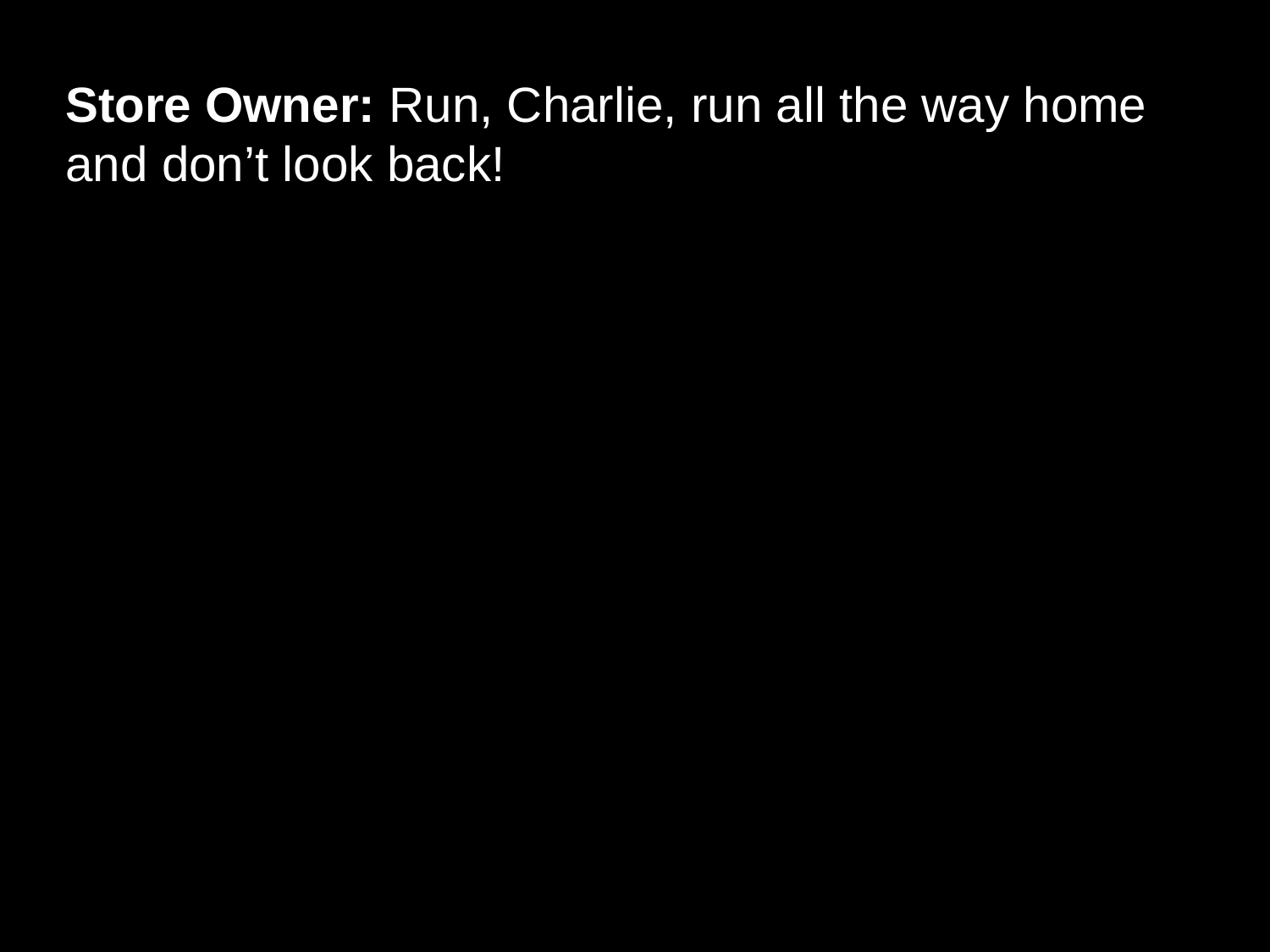

# Store Owner: Run, Charlie, run all the way home and don’t look back!